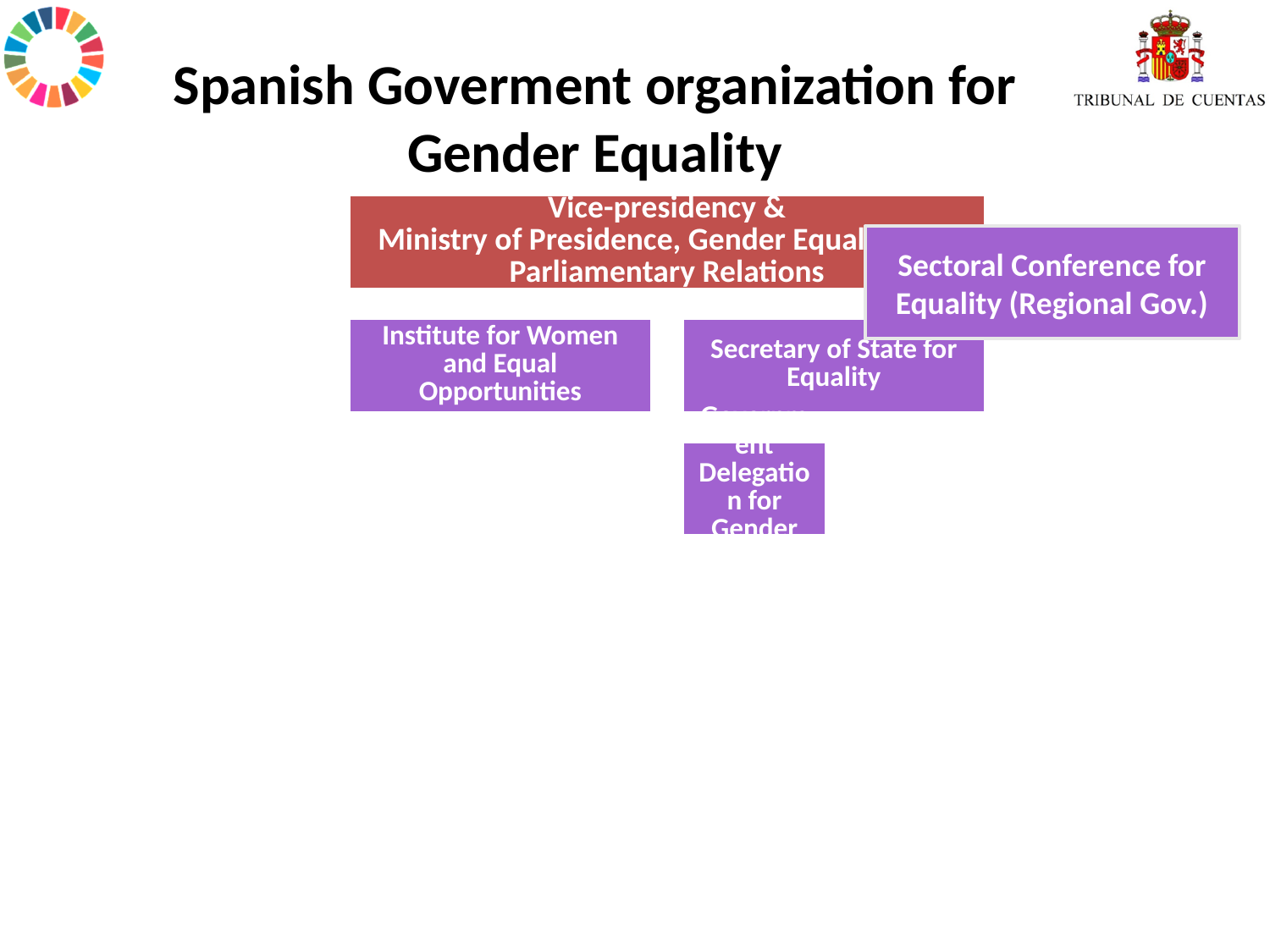

# Spanish Goverment organization for Gender Equality
Institute for Women and Equal Opportunities
Secretary of State for Equality
Government Delegation for Gender Violence
Vice-presidency &
Sectoral Conference for Equality (Regional Gov.)